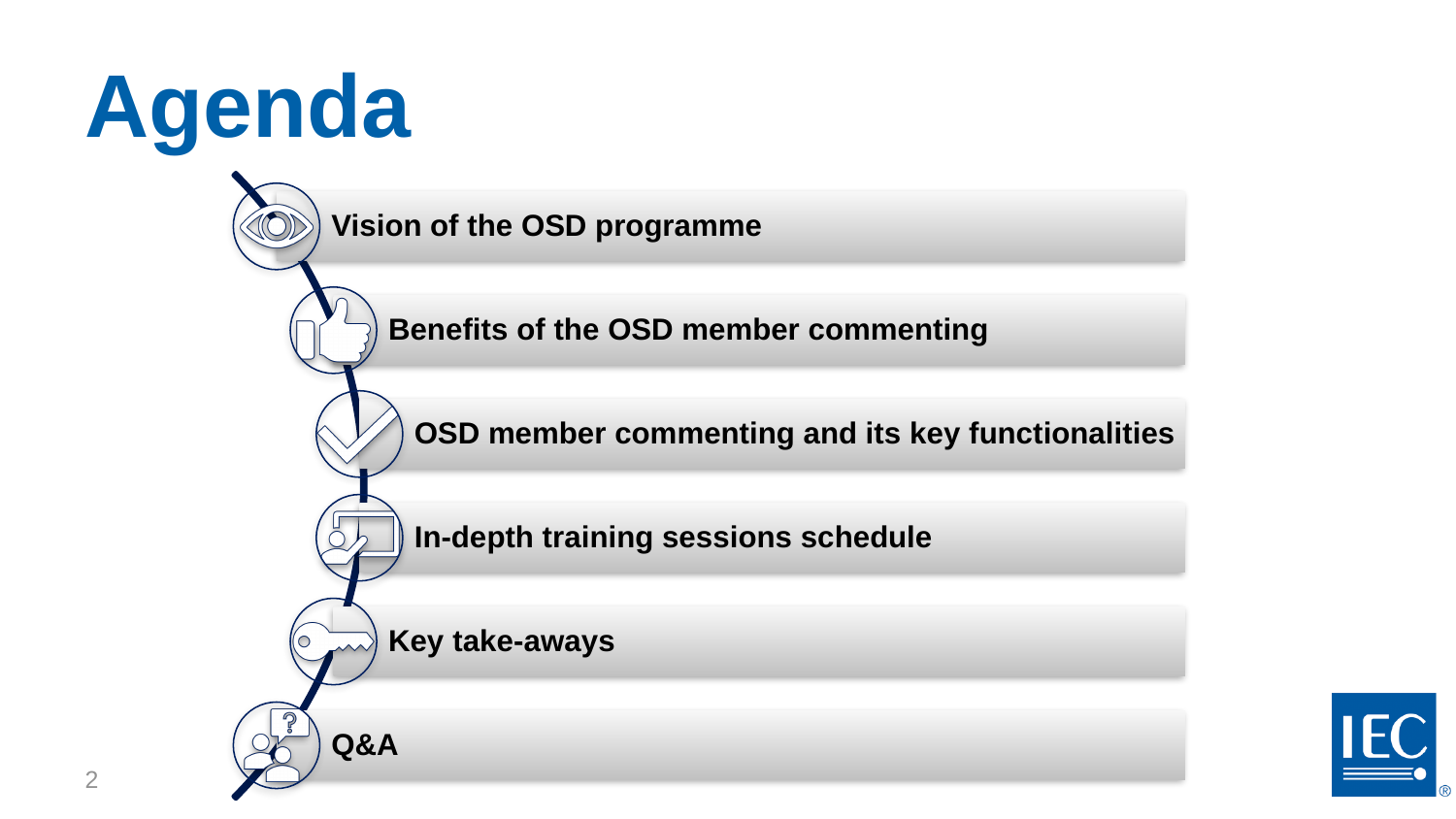

# Agenda
Vision of the OSD programme
Benefits of the OSD member commenting
OSD member commenting and its key functionalities
In-depth training sessions schedule
Key take-aways
Q&A
2